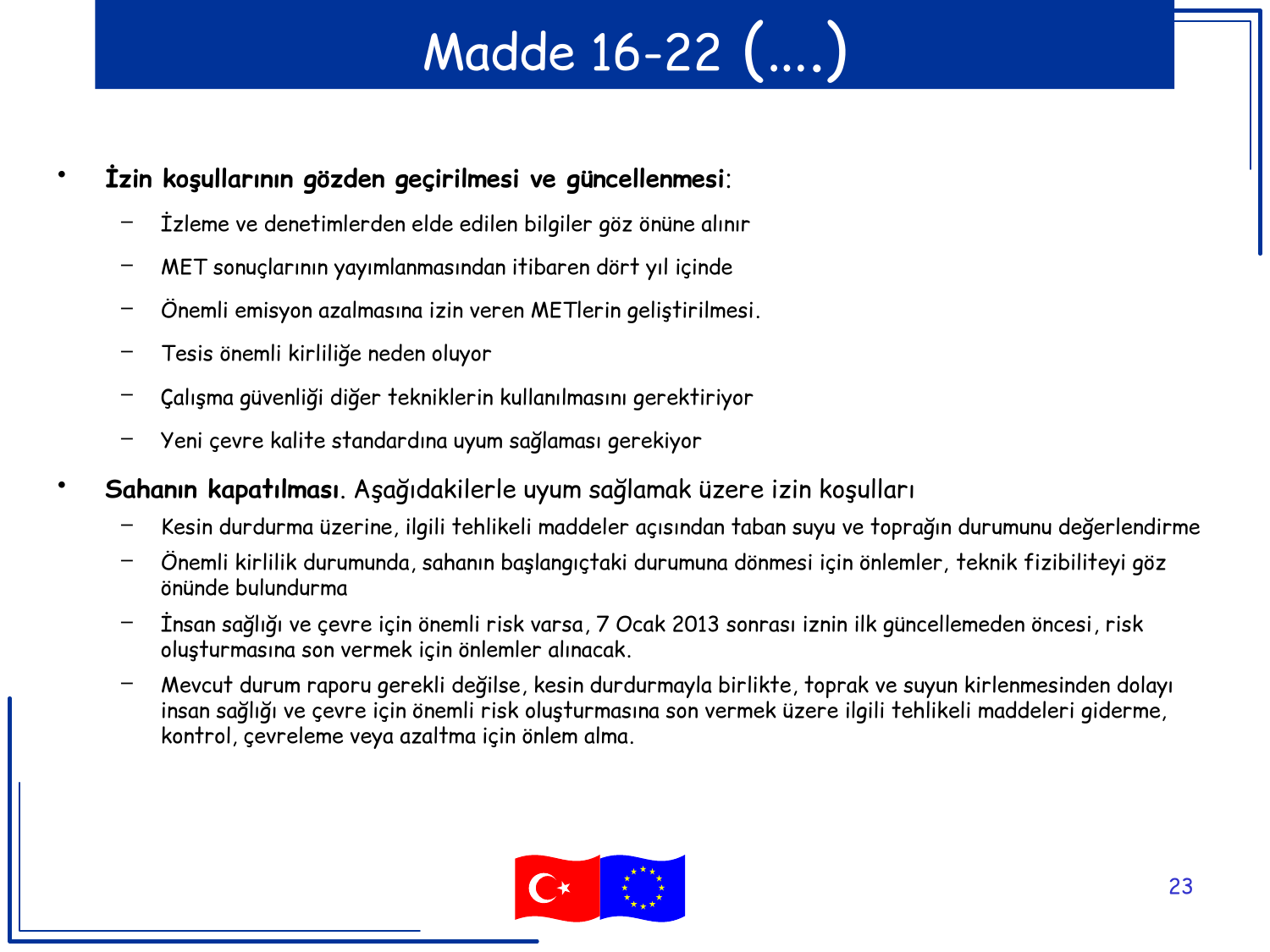

# Madde 16-22 (….)
İzin koşullarının gözden geçirilmesi ve güncellenmesi:
İzleme ve denetimlerden elde edilen bilgiler göz önüne alınır
MET sonuçlarının yayımlanmasından itibaren dört yıl içinde
Önemli emisyon azalmasına izin veren METlerin geliştirilmesi.
Tesis önemli kirliliğe neden oluyor
Çalışma güvenliği diğer tekniklerin kullanılmasını gerektiriyor
Yeni çevre kalite standardına uyum sağlaması gerekiyor
Sahanın kapatılması. Aşağıdakilerle uyum sağlamak üzere izin koşulları
Kesin durdurma üzerine, ilgili tehlikeli maddeler açısından taban suyu ve toprağın durumunu değerlendirme
Önemli kirlilik durumunda, sahanın başlangıçtaki durumuna dönmesi için önlemler, teknik fizibiliteyi göz önünde bulundurma
İnsan sağlığı ve çevre için önemli risk varsa, 7 Ocak 2013 sonrası iznin ilk güncellemeden öncesi, risk oluşturmasına son vermek için önlemler alınacak.
Mevcut durum raporu gerekli değilse, kesin durdurmayla birlikte, toprak ve suyun kirlenmesinden dolayı insan sağlığı ve çevre için önemli risk oluşturmasına son vermek üzere ilgili tehlikeli maddeleri giderme, kontrol, çevreleme veya azaltma için önlem alma.
23